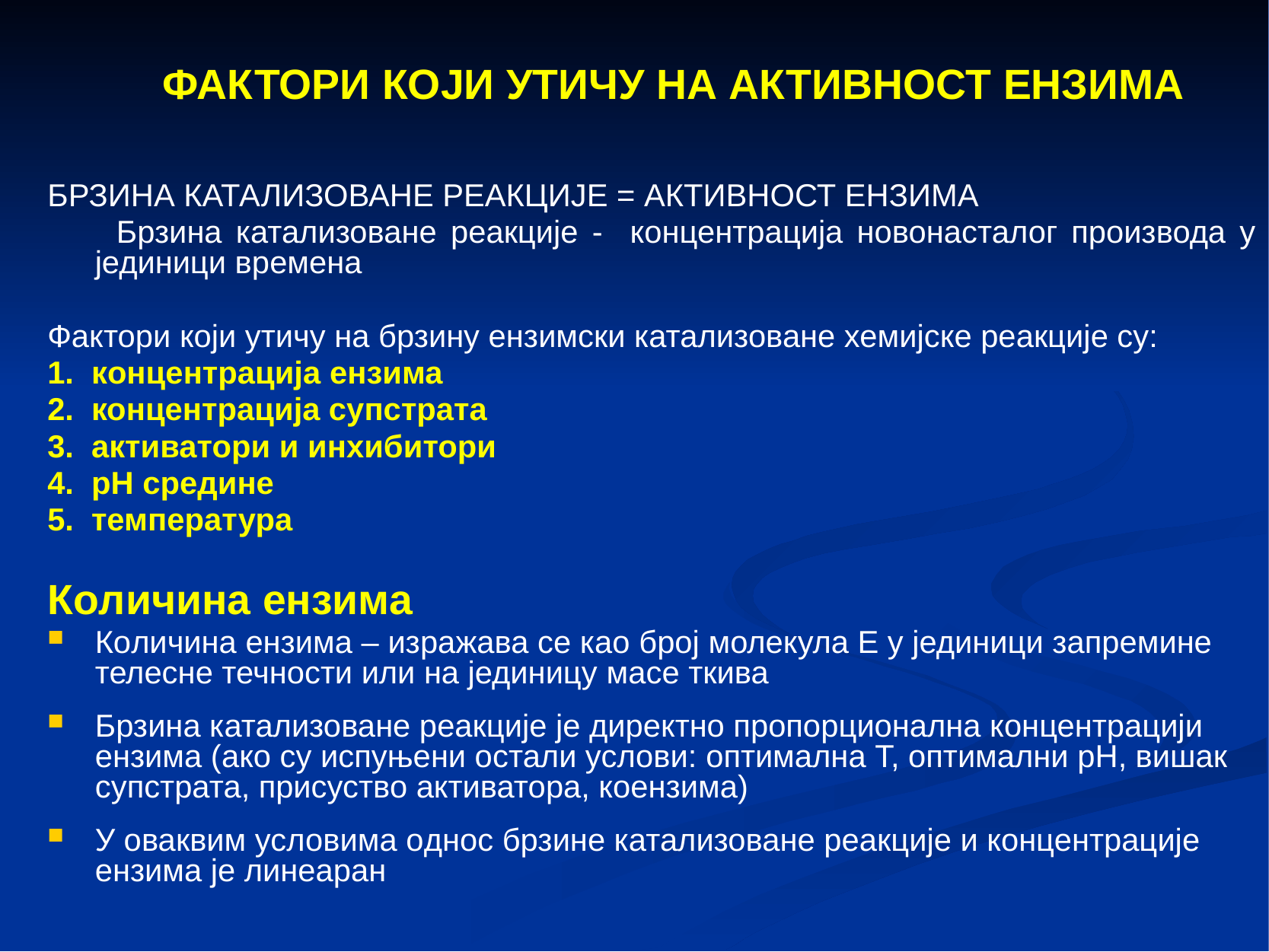

# ФАКТОРИ КОЈИ УТИЧУ НА АКТИВНОСТ ЕНЗИМА
БРЗИНА КАТАЛИЗОВАНЕ РЕАКЦИЈЕ = АКТИВНОСТ ЕНЗИМА
     Брзина катализоване реакције -  концентрација новонасталог производа у јединици времена

Фактори који утичу на брзину ензимски катализоване хемијске реакције су:
1.  концентрација ензима
2.  концентрација супстрата
3.  активатори и инхибитори
4.  pH средине
5.  температура

Количина ензима
Количина ензима – изражава се као број молекула Е у јединици запремине телесне течности или на јединицу масе ткива

Брзина катализоване реакције је директно пропорционална концентрацији    ензима (ако су испуњени остали услови: оптимална Т, оптимални pH, вишак супстрата, присуство активатора, коензима)

У оваквим условима однос брзине катализоване реакције и концентрације ензима је линеаран